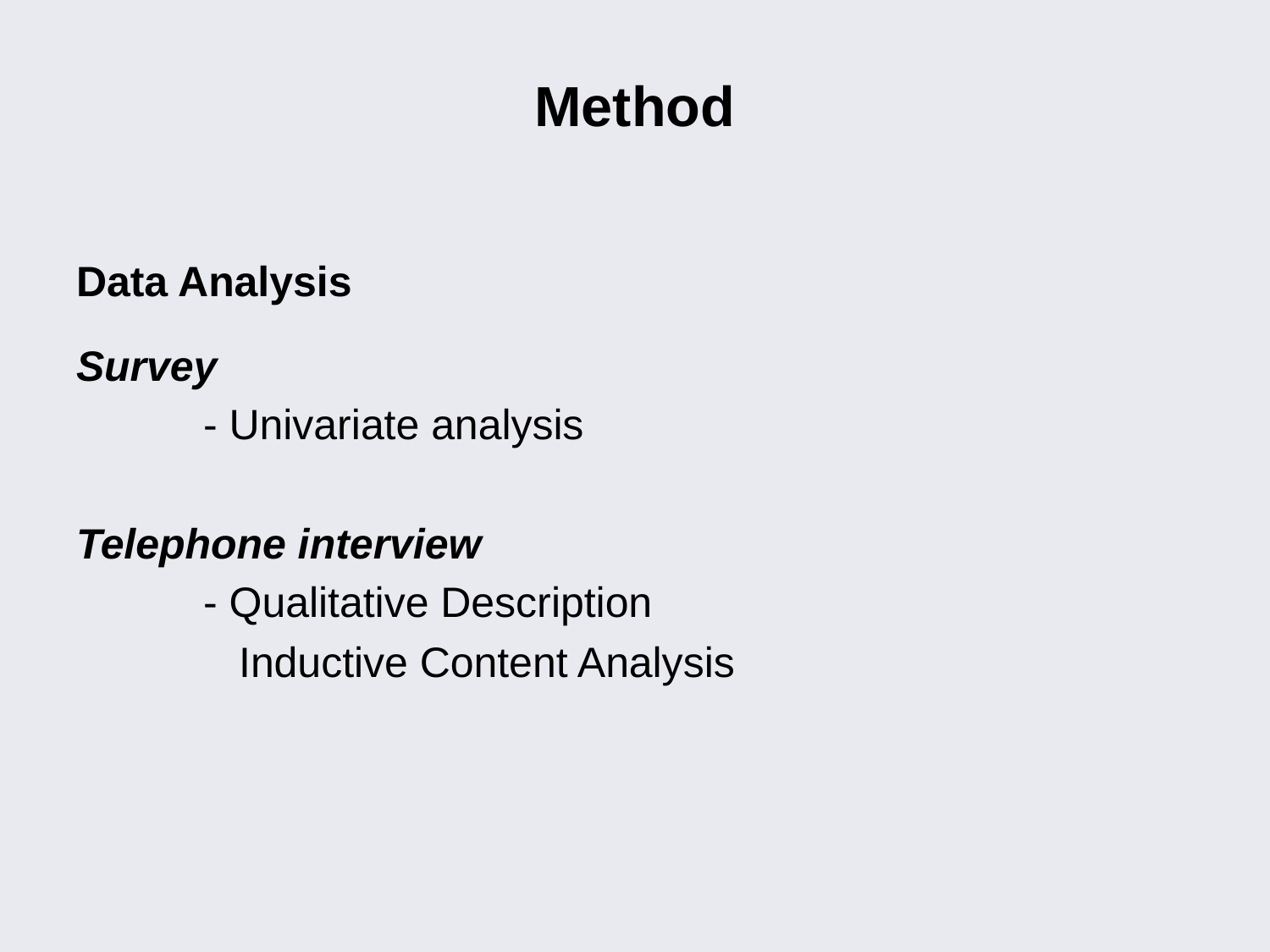

# Method
Data Analysis
Survey
	- Univariate analysis

Telephone interview
	- Qualitative Description
	   Inductive Content Analysis